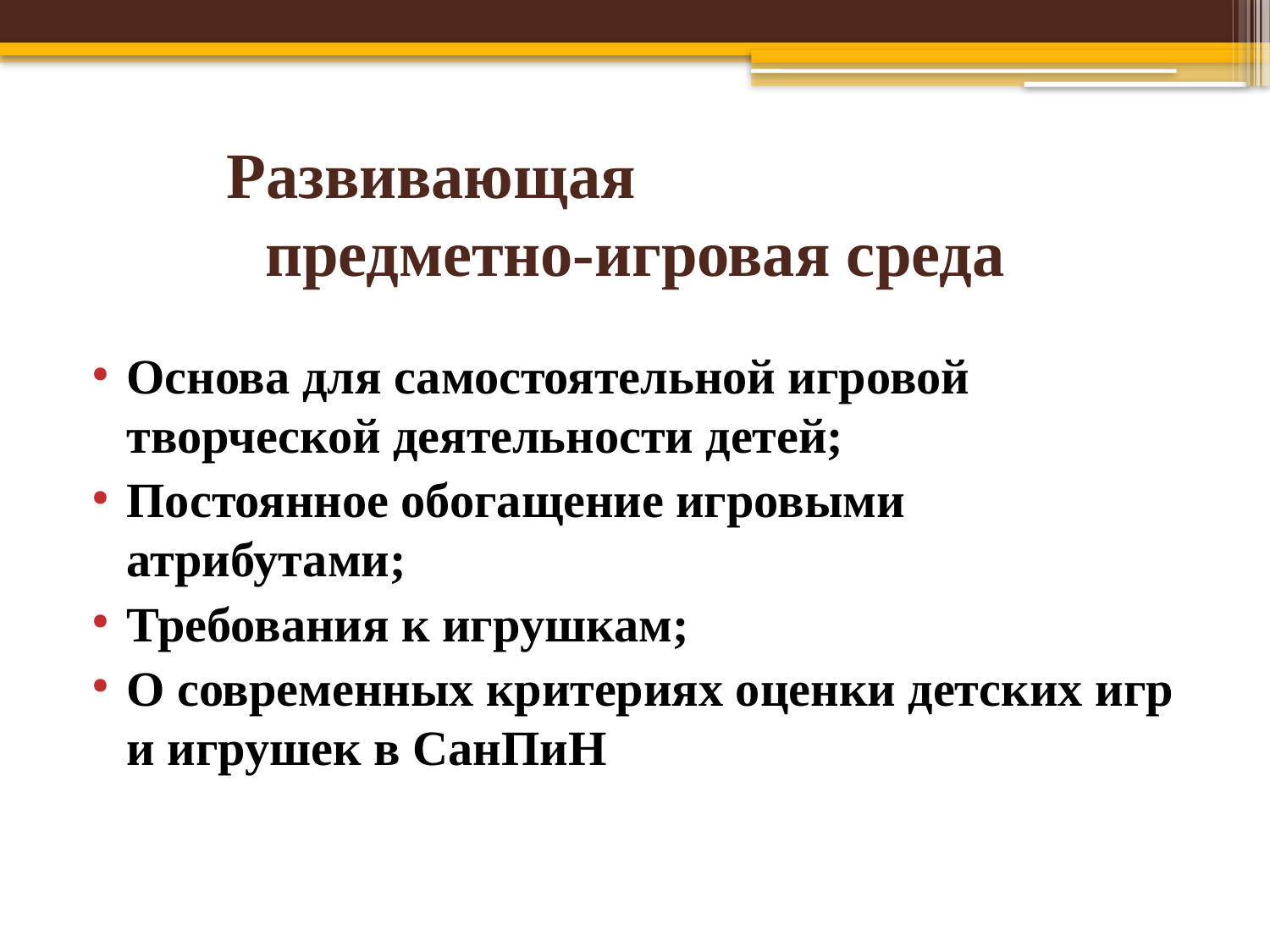

# Развивающая                          предметно-игровая среда
Основа для самостоятельной игровой творческой деятельности детей;
Постоянное обогащение игровыми атрибутами;
Требования к игрушкам;
О современных критериях оценки детских игр и игрушек в СанПиН